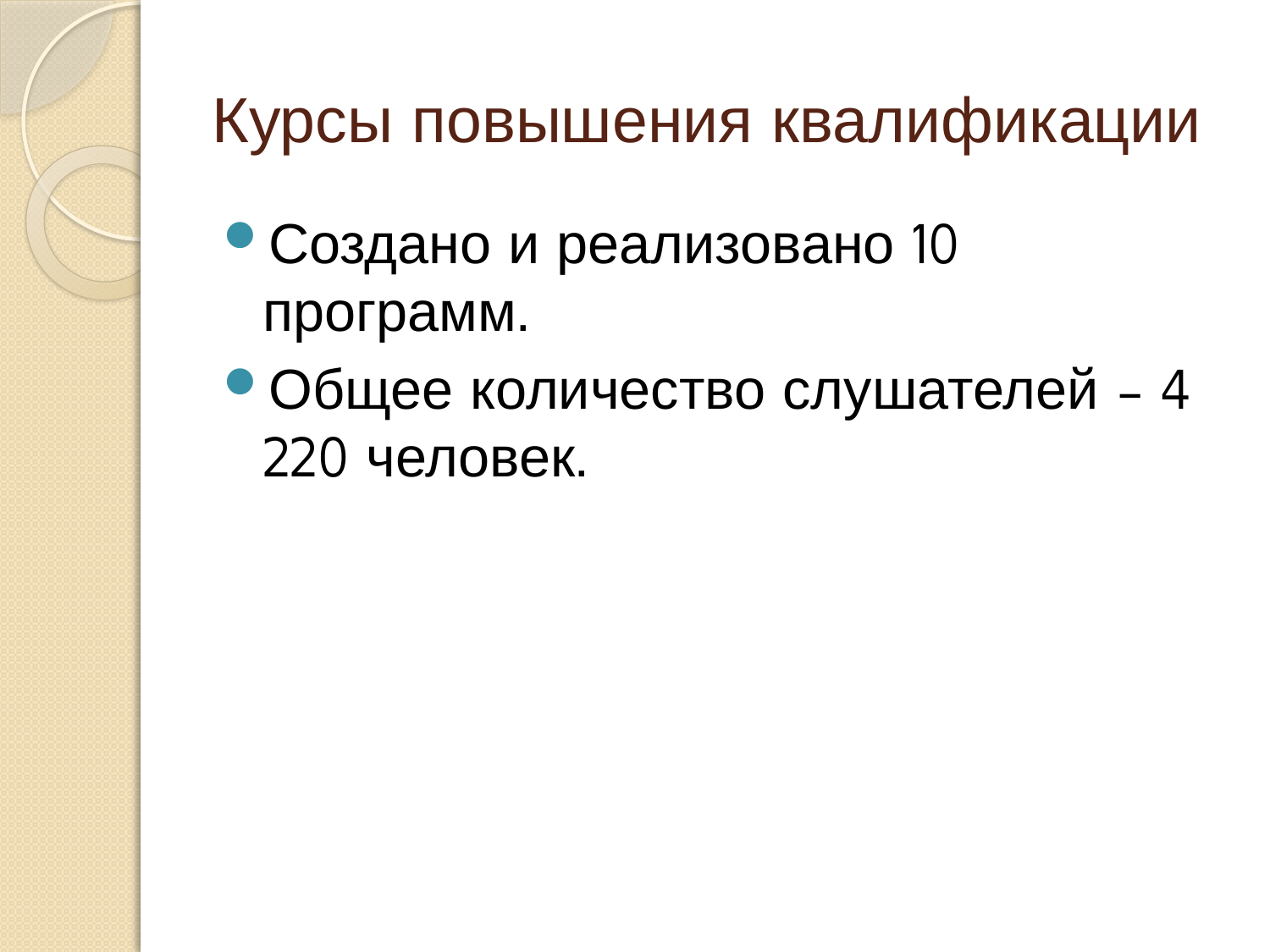

# Курсы повышения квалификации
Создано и реализовано 10 программ.
Общее количество слушателей – 4 220 человек.